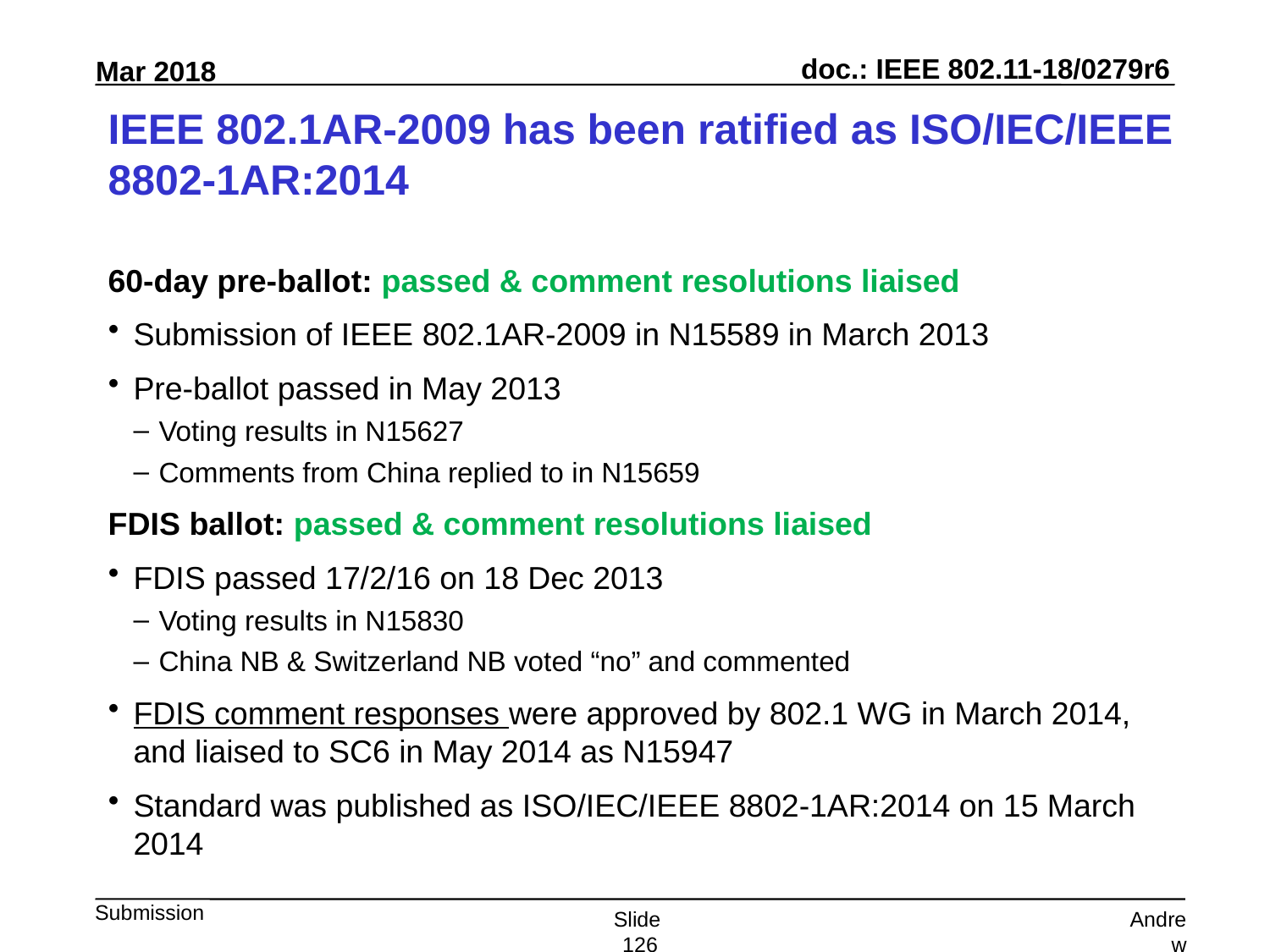

# IEEE 802.1AR-2009 has been ratified as ISO/IEC/IEEE 8802-1AR:2014
60-day pre-ballot: passed & comment resolutions liaised
Submission of IEEE 802.1AR-2009 in N15589 in March 2013
Pre-ballot passed in May 2013
Voting results in N15627
Comments from China replied to in N15659
FDIS ballot: passed & comment resolutions liaised
FDIS passed 17/2/16 on 18 Dec 2013
Voting results in N15830
China NB & Switzerland NB voted “no” and commented
FDIS comment responses were approved by 802.1 WG in March 2014, and liaised to SC6 in May 2014 as N15947
Standard was published as ISO/IEC/IEEE 8802-1AR:2014 on 15 March 2014

Slide 126
Andrew Myles, Cisco